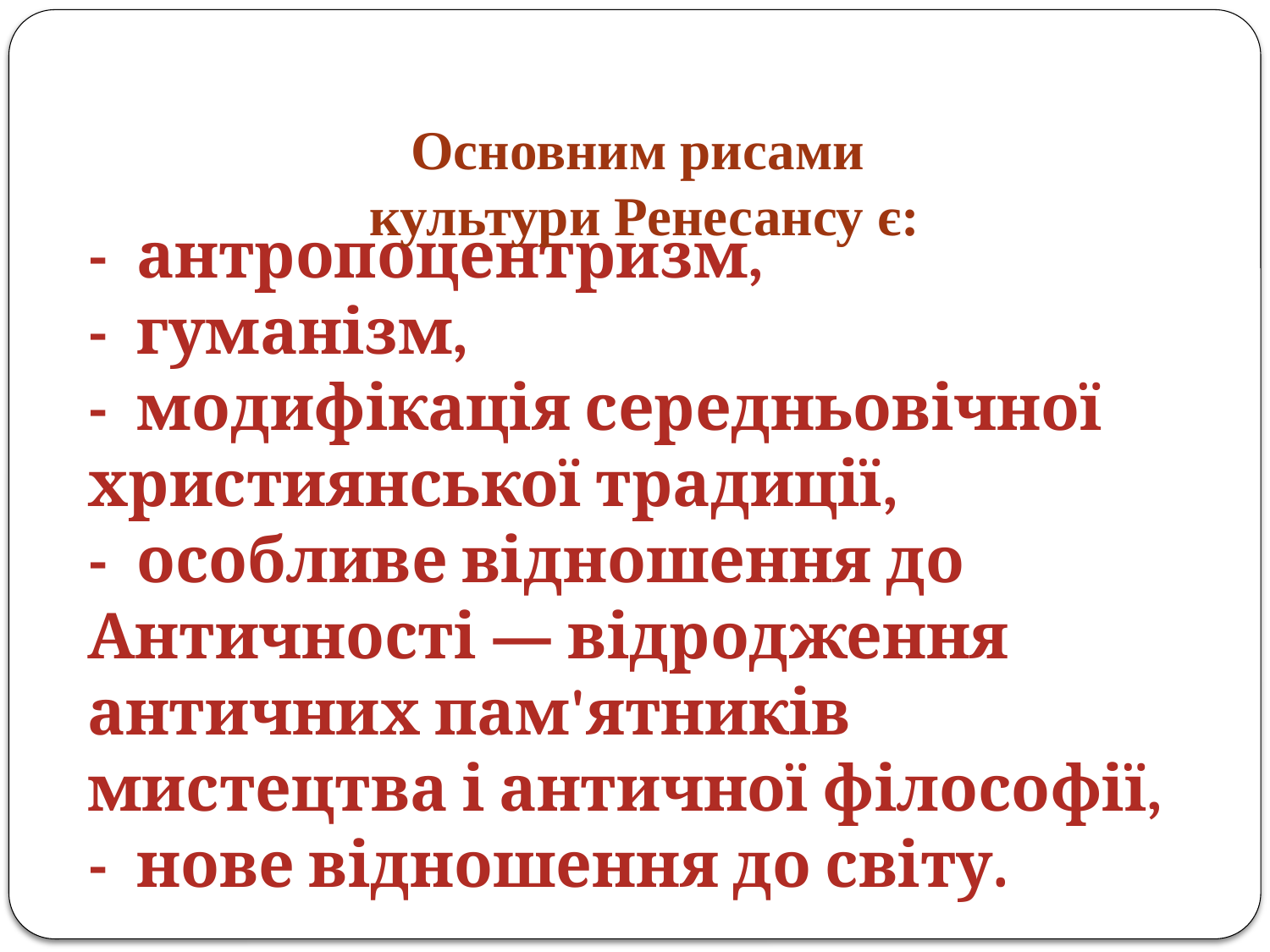

# Основним рисами культури Ренесансу є:
-  антропоцентризм,
-  гуманізм,
-  модифікація середньовічної християнської традиції,
-  особливе відношення до Античності — відродження античних пам'ятників мистецтва і античної філософії,
-  нове відношення до світу.